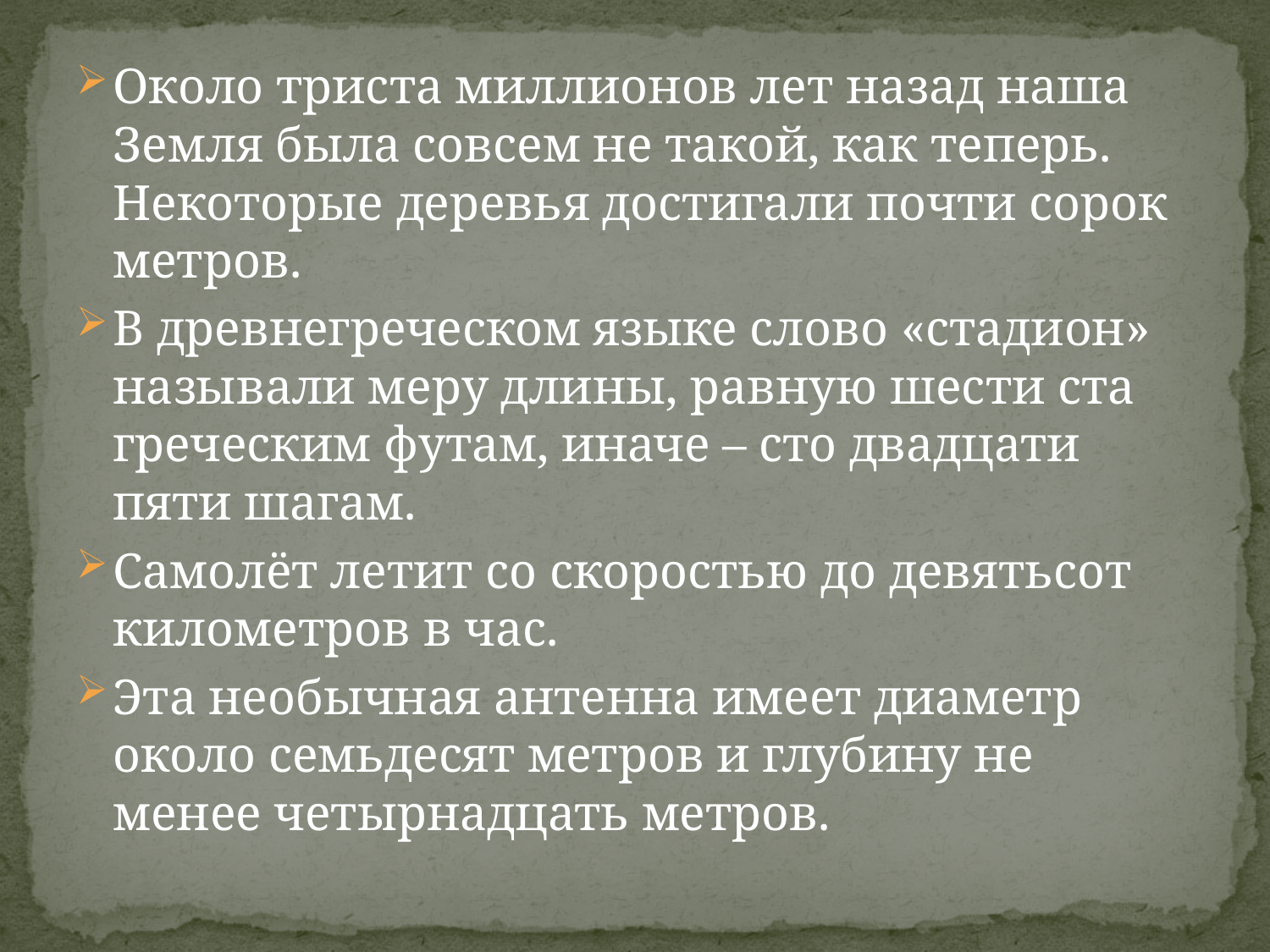

#
Около триста миллионов лет назад наша Земля была совсем не такой, как теперь. Некоторые деревья достигали почти сорок метров.
В древнегреческом языке слово «стадион» называли меру длины, равную шести ста греческим футам, иначе – сто двадцати пяти шагам.
Самолёт летит со скоростью до девятьсот километров в час.
Эта необычная антенна имеет диаметр около семьдесят метров и глубину не менее четырнадцать метров.